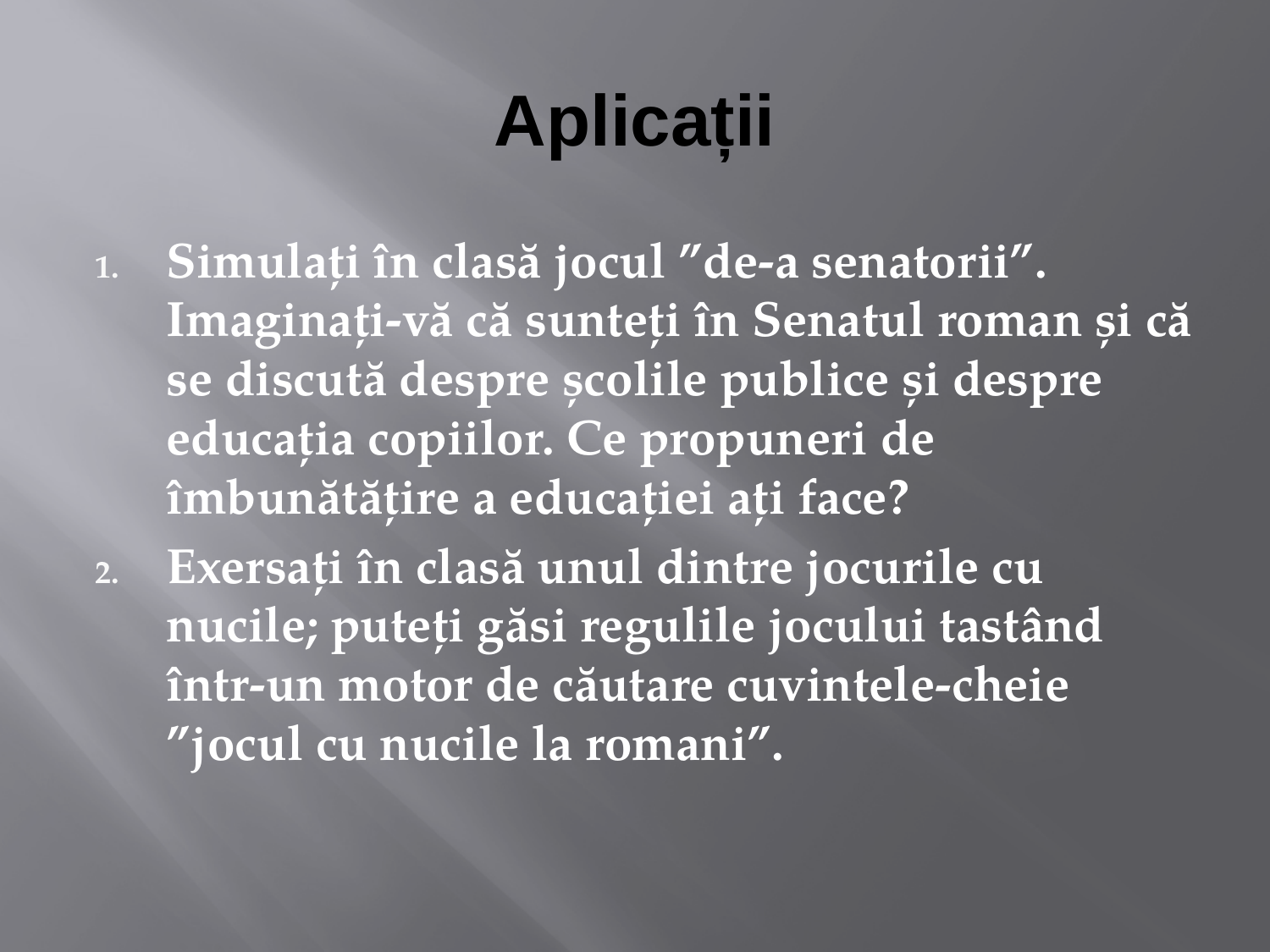

# Aplicații
Simulați în clasă jocul ”de-a senatorii”. Imaginați-vă că sunteți în Senatul roman și că se discută despre școlile publice și despre educația copiilor. Ce propuneri de îmbunătățire a educației ați face?
Exersați în clasă unul dintre jocurile cu nucile; puteți găsi regulile jocului tastând într-un motor de căutare cuvintele-cheie ”jocul cu nucile la romani”.